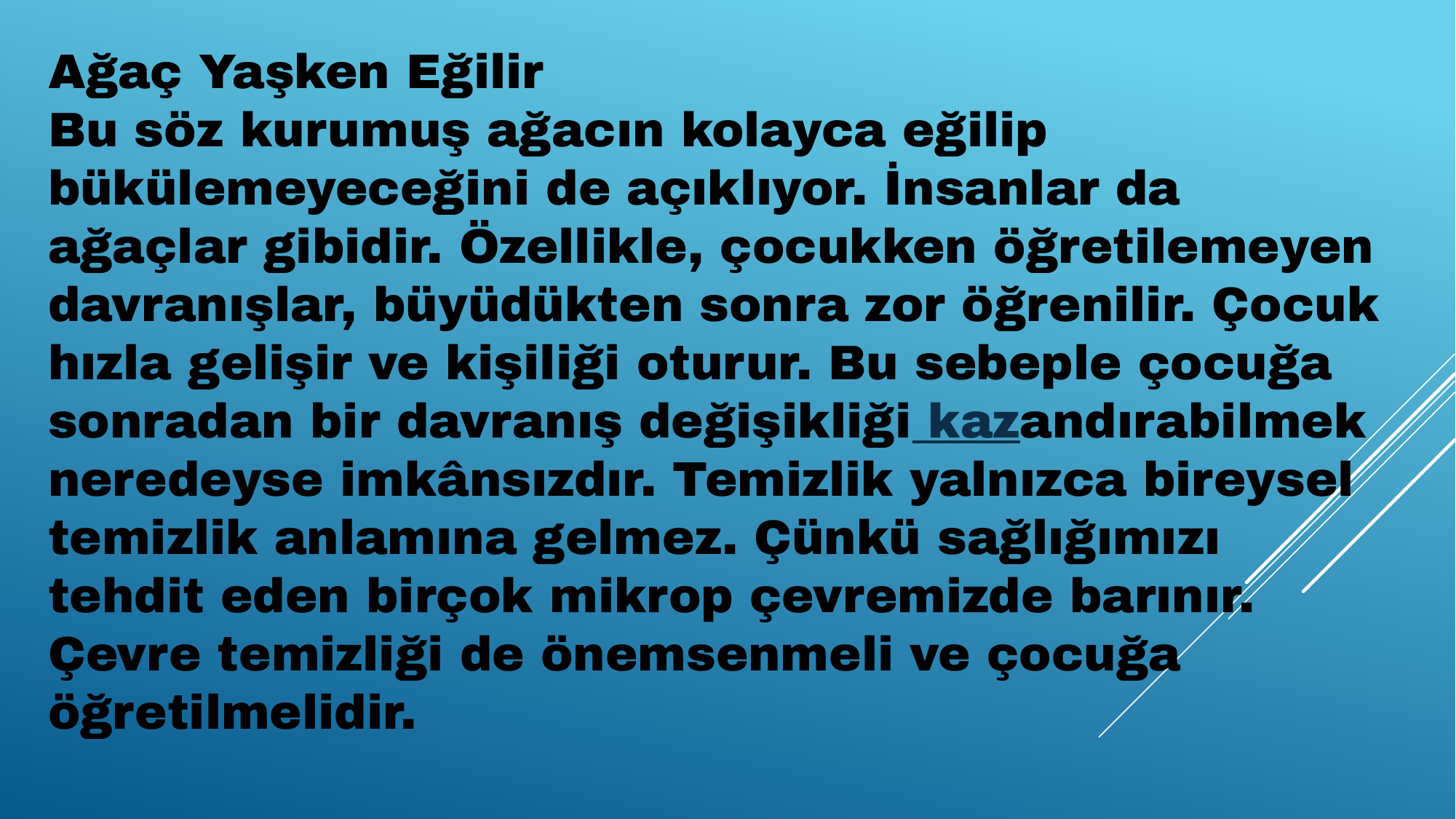

Ağaç Yaşken Eğilir
Bu söz kurumuş ağacın kolayca eğilip bükülemeyeceğini de açıklıyor. İnsanlar da ağaçlar gibidir. Özellikle, çocukken öğretilemeyen davranışlar, büyüdükten sonra zor öğrenilir. Çocuk hızla gelişir ve kişiliği oturur. Bu sebeple çocuğa sonradan bir davranış değişikliği kazandırabilmek neredeyse imkânsızdır. Temizlik yalnızca bireysel temizlik anlamına gelmez. Çünkü sağlığımızı tehdit eden birçok mikrop çevremizde barınır. Çevre temizliği de önemsenmeli ve çocuğa öğretilmelidir.